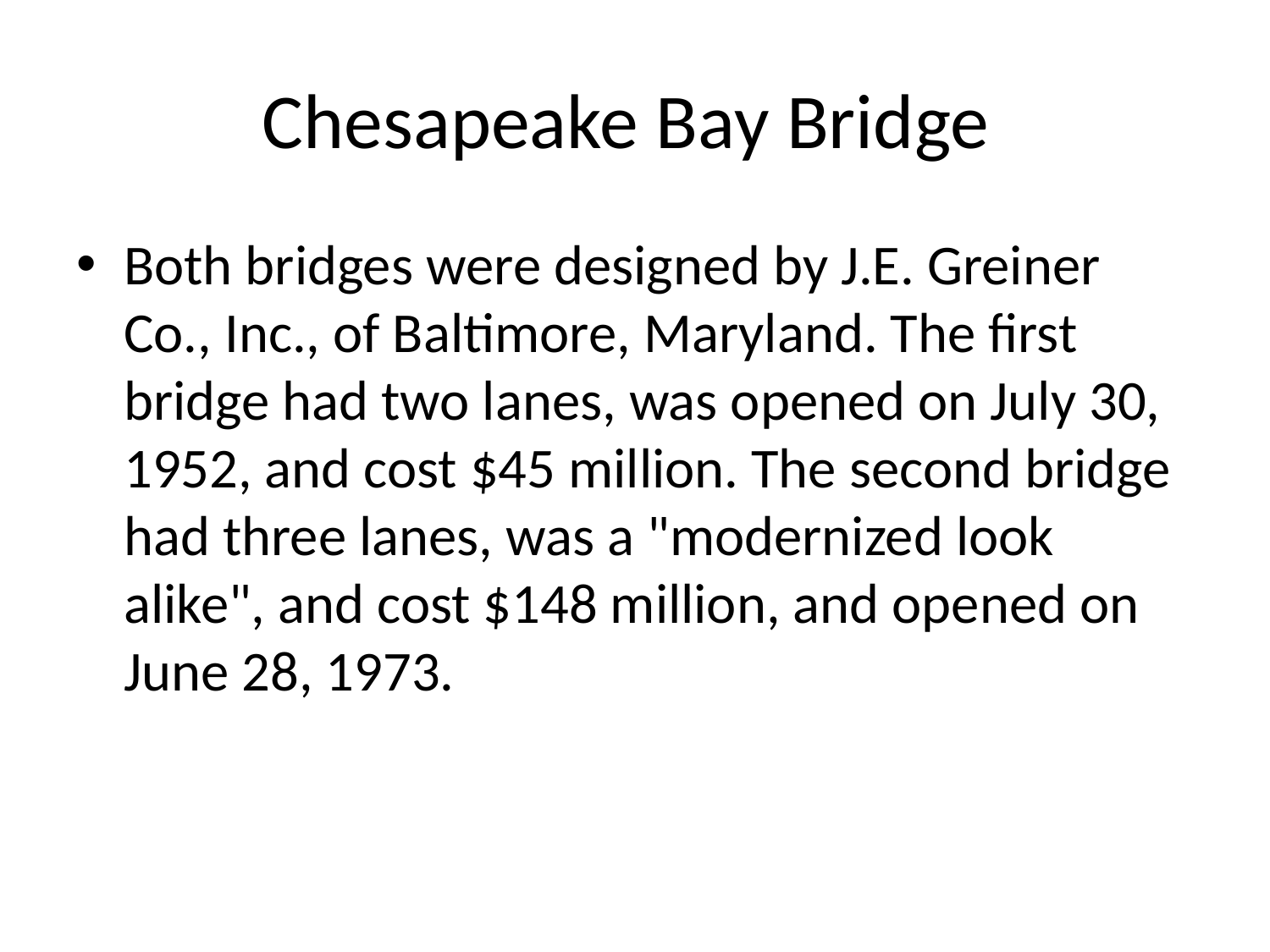

# Chesapeake Bay Bridge
Both bridges were designed by J.E. Greiner Co., Inc., of Baltimore, Maryland. The first bridge had two lanes, was opened on July 30, 1952, and cost $45 million. The second bridge had three lanes, was a "modernized look alike", and cost $148 million, and opened on June 28, 1973.